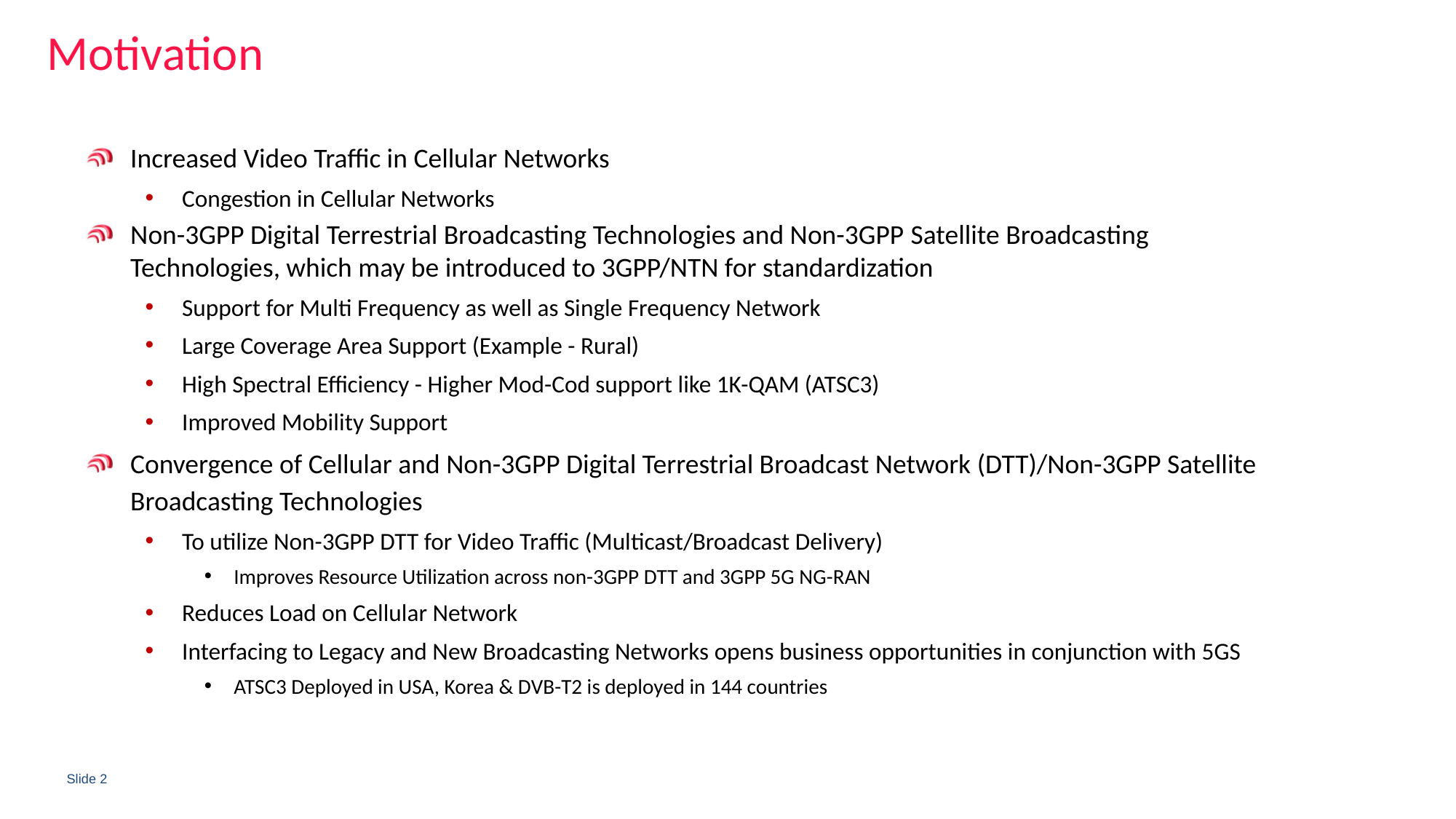

Motivation
Increased Video Traffic in Cellular Networks
Congestion in Cellular Networks
Non-3GPP Digital Terrestrial Broadcasting Technologies and Non-3GPP Satellite Broadcasting Technologies, which may be introduced to 3GPP/NTN for standardization
Support for Multi Frequency as well as Single Frequency Network
Large Coverage Area Support (Example - Rural)
High Spectral Efficiency - Higher Mod-Cod support like 1K-QAM (ATSC3)
Improved Mobility Support
Convergence of Cellular and Non-3GPP Digital Terrestrial Broadcast Network (DTT)/Non-3GPP Satellite Broadcasting Technologies
To utilize Non-3GPP DTT for Video Traffic (Multicast/Broadcast Delivery)
Improves Resource Utilization across non-3GPP DTT and 3GPP 5G NG-RAN
Reduces Load on Cellular Network
Interfacing to Legacy and New Broadcasting Networks opens business opportunities in conjunction with 5GS
ATSC3 Deployed in USA, Korea & DVB-T2 is deployed in 144 countries